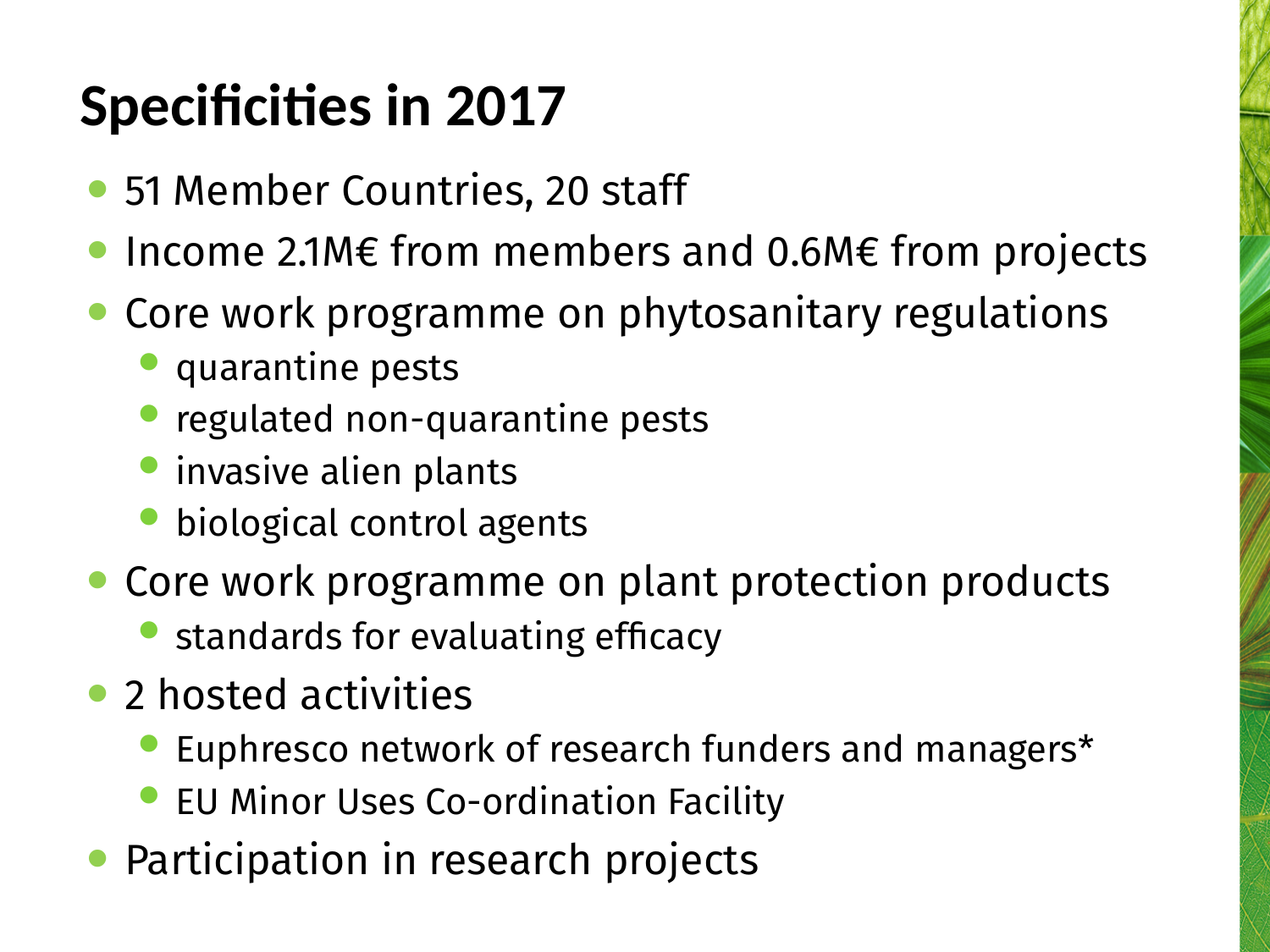

# Specificities in 2017
51 Member Countries, 20 staff
Income 2.1M€ from members and 0.6M€ from projects
Core work programme on phytosanitary regulations
quarantine pests
regulated non-quarantine pests
invasive alien plants
biological control agents
Core work programme on plant protection products
standards for evaluating efficacy
2 hosted activities
Euphresco network of research funders and managers*
EU Minor Uses Co-ordination Facility
Participation in research projects